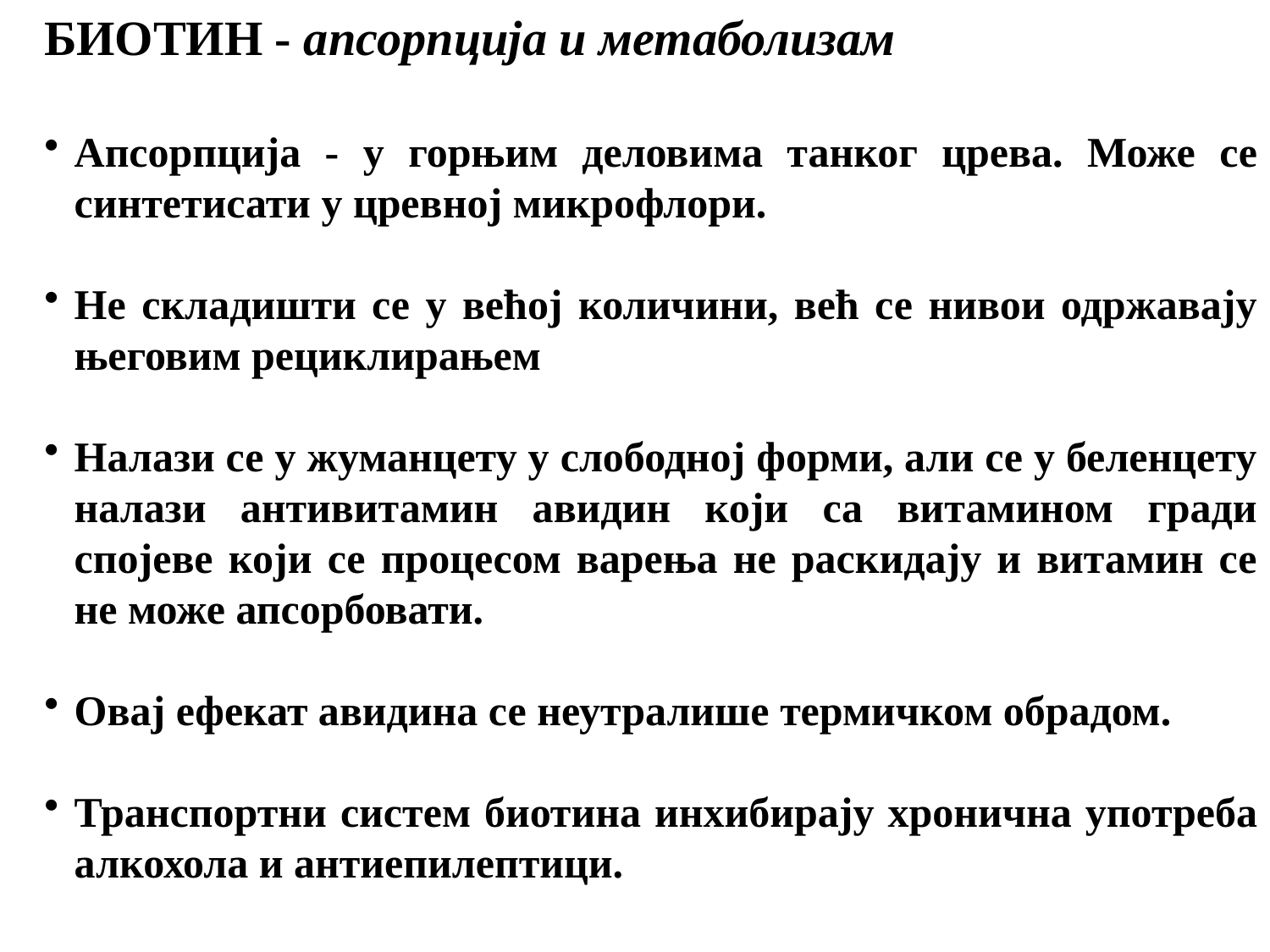

БИОТИН - апсорпција и метаболизам

Апсорпција - у горњим деловима танког црева. Може се синтетисати у цревној микрофлори.

Не складишти се у већој количини, већ се нивои одржавају његовим рециклирањем

Налази се у жуманцету у слободној форми, али се у беленцету налази антивитамин авидин који са витамином гради спојеве који се процесом варења не раскидају и витамин се не може апсорбовати.

Овај ефекат авидина се неутралише термичком обрадом.

Транспортни систем биотина инхибирају хронична употреба алкохола и антиепилептици.